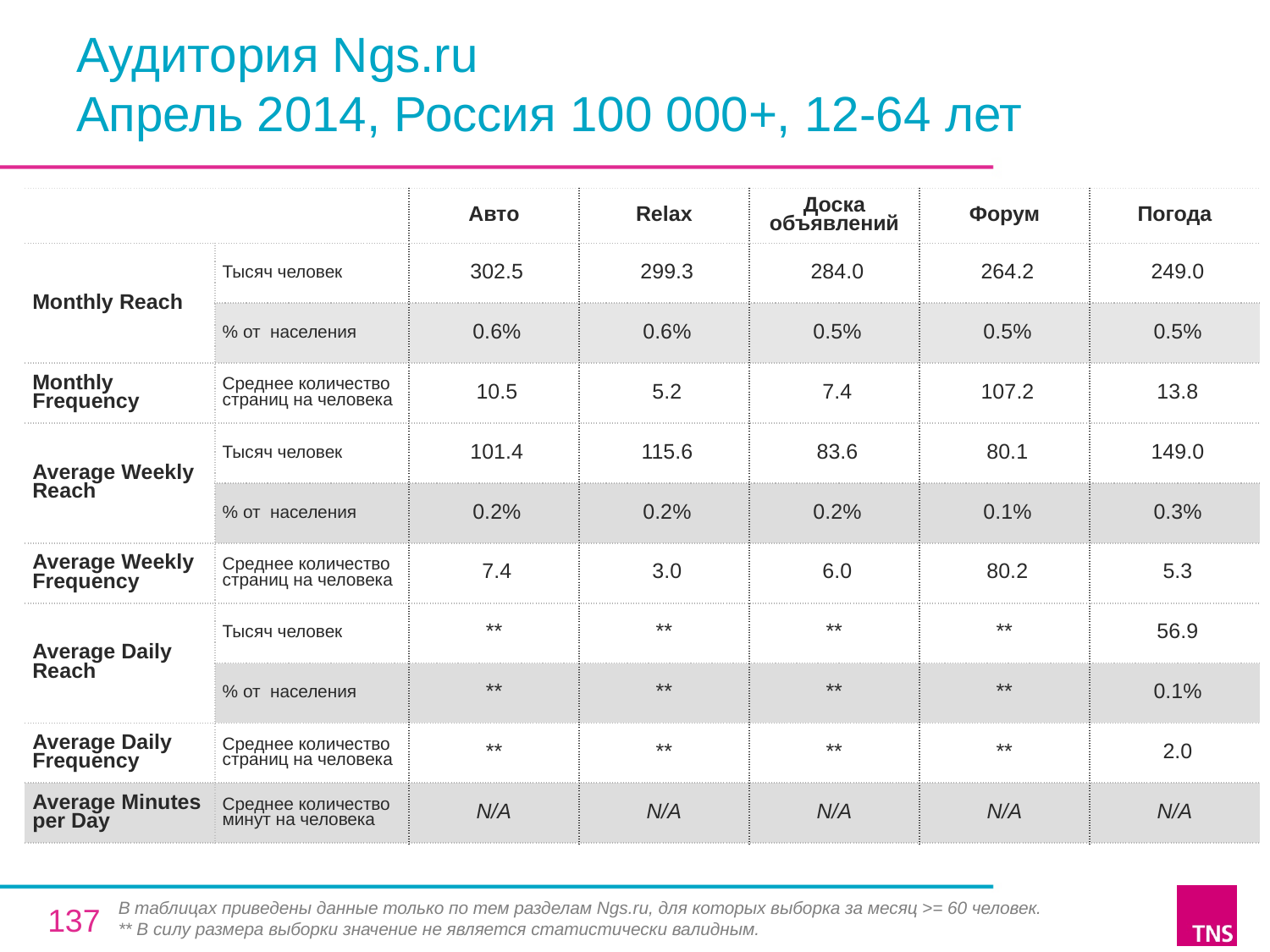

# Аудитория Ngs.ru Апрель 2014, Россия 100 000+, 12-64 лет
|  |  | Авто | Relax | Доска объявлений | Форум | Погода |
| --- | --- | --- | --- | --- | --- | --- |
| Monthly Reach | Тысяч человек | 302.5 | 299.3 | 284.0 | 264.2 | 249.0 |
|  | % от населения | 0.6% | 0.6% | 0.5% | 0.5% | 0.5% |
| Monthly Frequency | Среднее количество страниц на человека | 10.5 | 5.2 | 7.4 | 107.2 | 13.8 |
| Average Weekly Reach | Тысяч человек | 101.4 | 115.6 | 83.6 | 80.1 | 149.0 |
|  | % от населения | 0.2% | 0.2% | 0.2% | 0.1% | 0.3% |
| Average Weekly Frequency | Среднее количество страниц на человека | 7.4 | 3.0 | 6.0 | 80.2 | 5.3 |
| Average Daily Reach | Тысяч человек | \*\* | \*\* | \*\* | \*\* | 56.9 |
|  | % от населения | \*\* | \*\* | \*\* | \*\* | 0.1% |
| Average Daily Frequency | Среднее количество страниц на человека | \*\* | \*\* | \*\* | \*\* | 2.0 |
| Average Minutes per Day | Среднее количество минут на человека | N/A | N/A | N/A | N/A | N/A |
В таблицах приведены данные только по тем разделам Ngs.ru, для которых выборка за месяц >= 60 человек.
** В силу размера выборки значение не является статистически валидным.
137